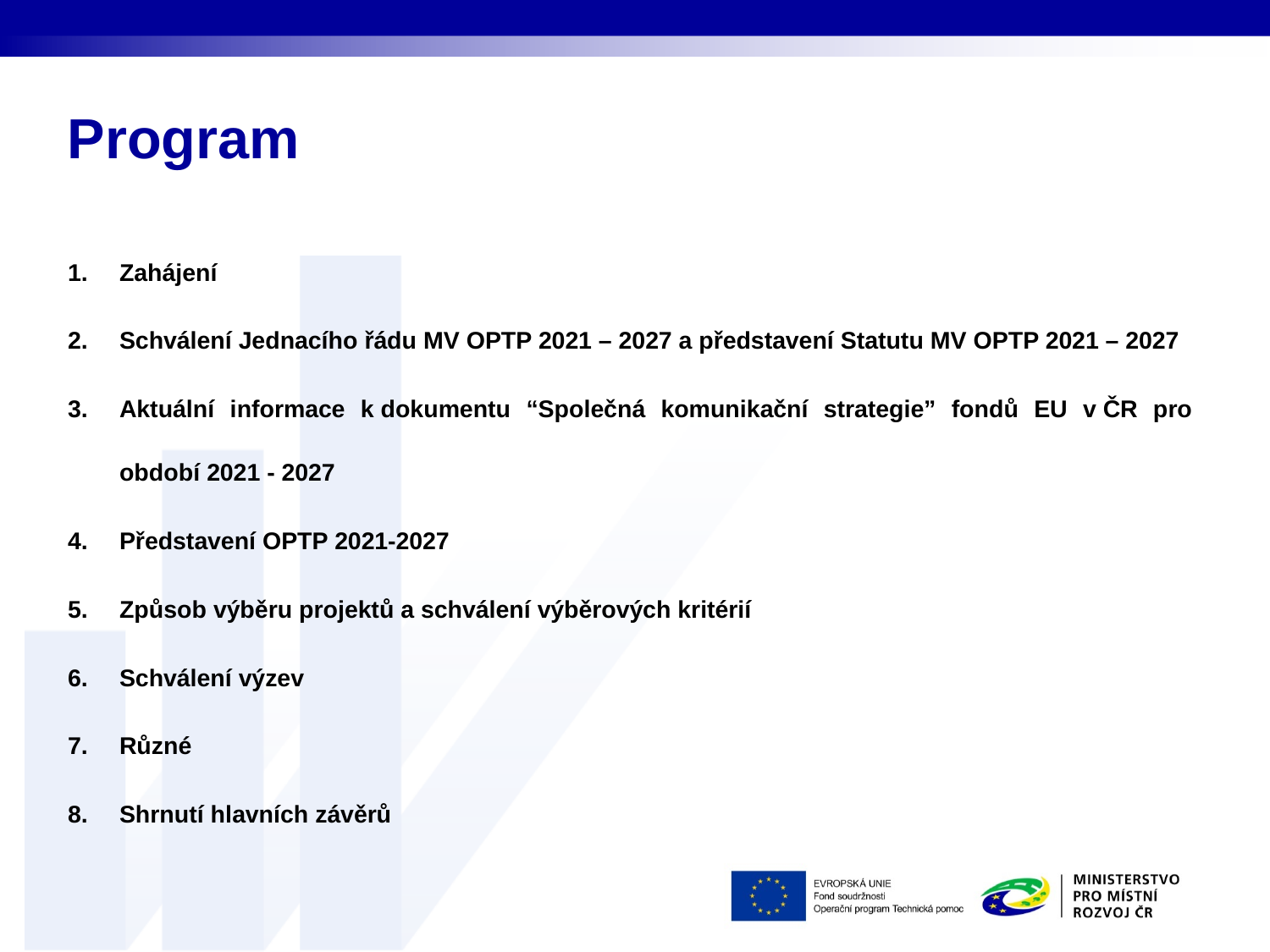

# Program
Zahájení
Schválení Jednacího řádu MV OPTP 2021 – 2027 a představení Statutu MV OPTP 2021 – 2027
Aktuální informace k dokumentu “Společná komunikační strategie” fondů EU v ČR pro období 2021 - 2027
Představení OPTP 2021-2027
Způsob výběru projektů a schválení výběrových kritérií
Schválení výzev
Různé
Shrnutí hlavních závěrů